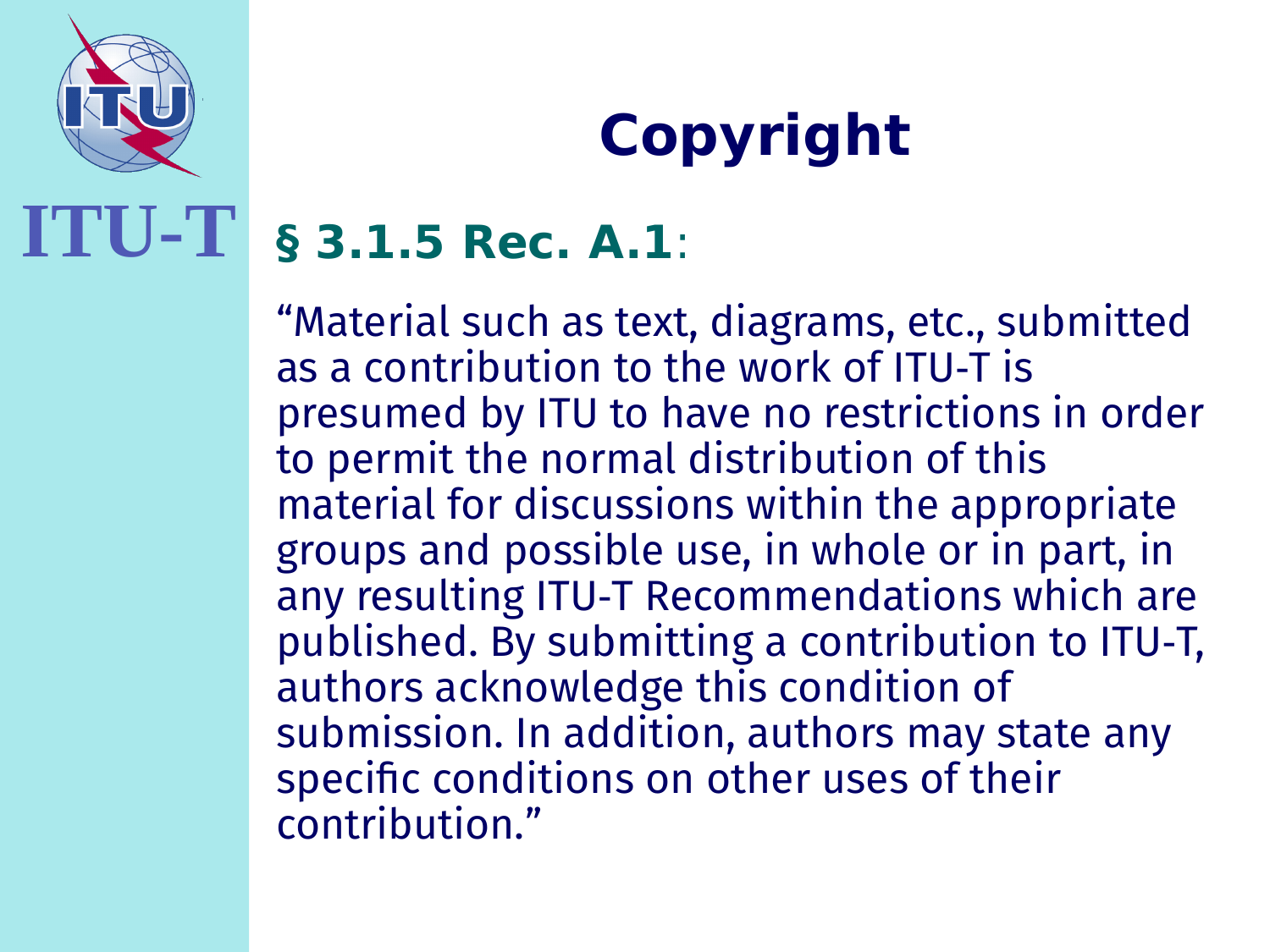

# Copyright
§ 3.1.5 Rec. A.1:
“Material such as text, diagrams, etc., submitted as a contribution to the work of ITU‑T is presumed by ITU to have no restrictions in order to permit the normal distribution of this material for discussions within the appropriate groups and possible use, in whole or in part, in any resulting ITU‑T Recommendations which are published. By submitting a contribution to ITU‑T, authors acknowledge this condition of submission. In addition, authors may state any specific conditions on other uses of their contribution.”